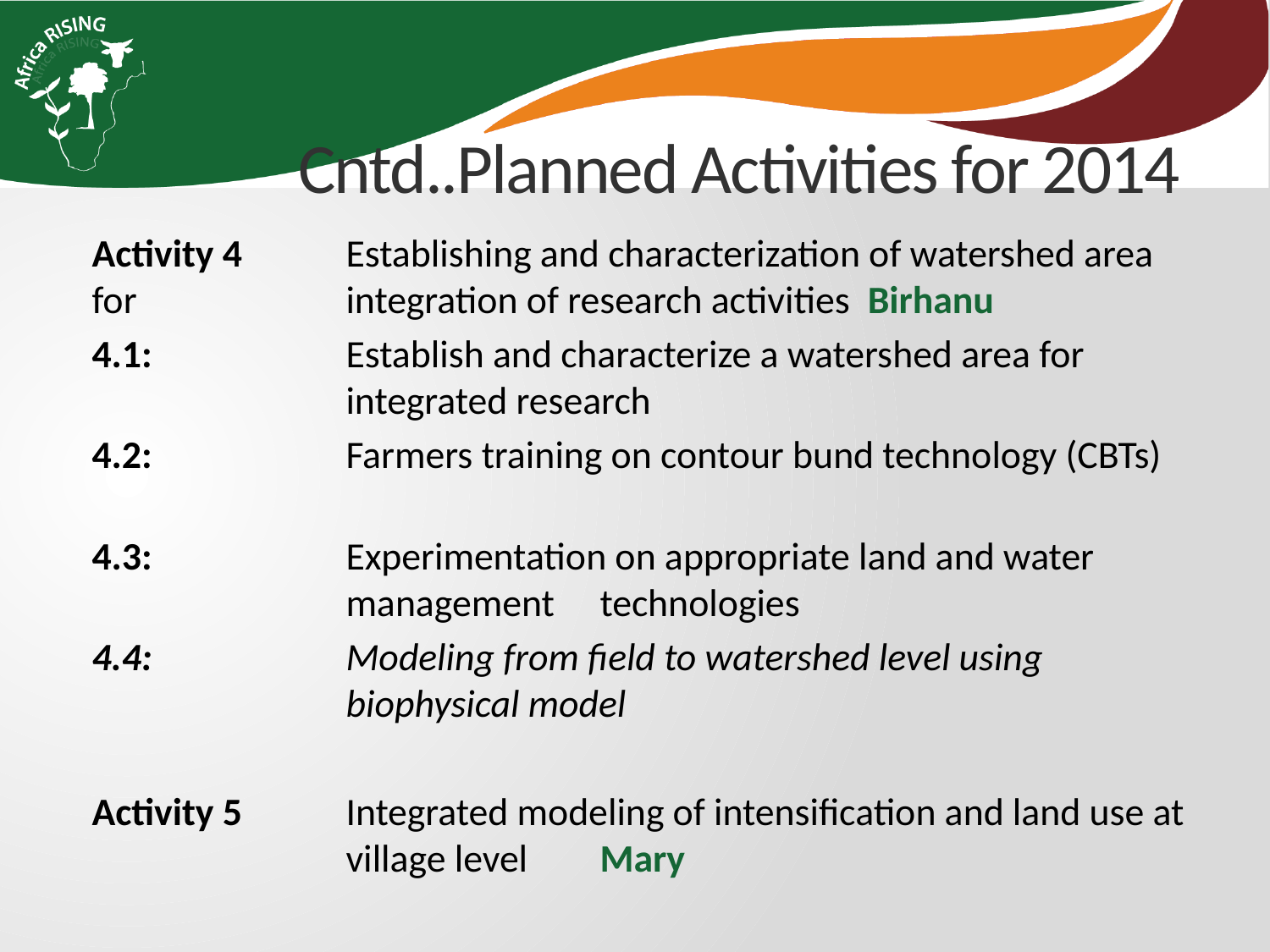

# Cntd..Planned Activities for 2014
Activity 4 	Establishing and characterization of watershed area for 		integration of research activities  Birhanu
4.1: 		Establish and characterize a watershed area for 			integrated research
4.2: 		Farmers training on contour bund technology (CBTs)
4.3: 		Experimentation on appropriate land and water 			management 	technologies
4.4: 		Modeling from field to watershed level using 			biophysical model

Activity 5	Integrated modeling of intensification and land use at 		village level 	Mary